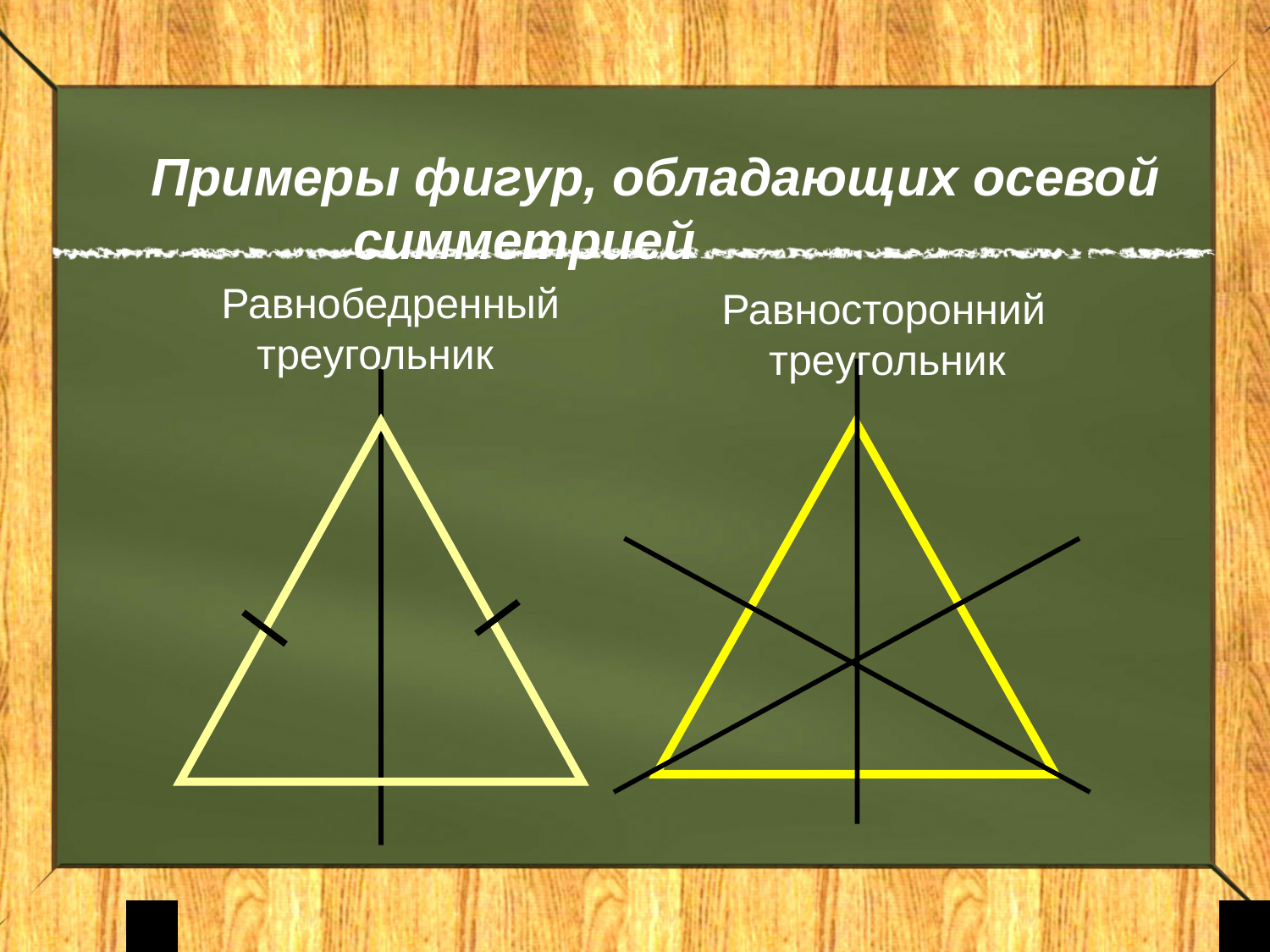

Примеры фигур, обладающих осевой симметрией
Равнобедренный
   треугольник
Равносторонний
    треугольник